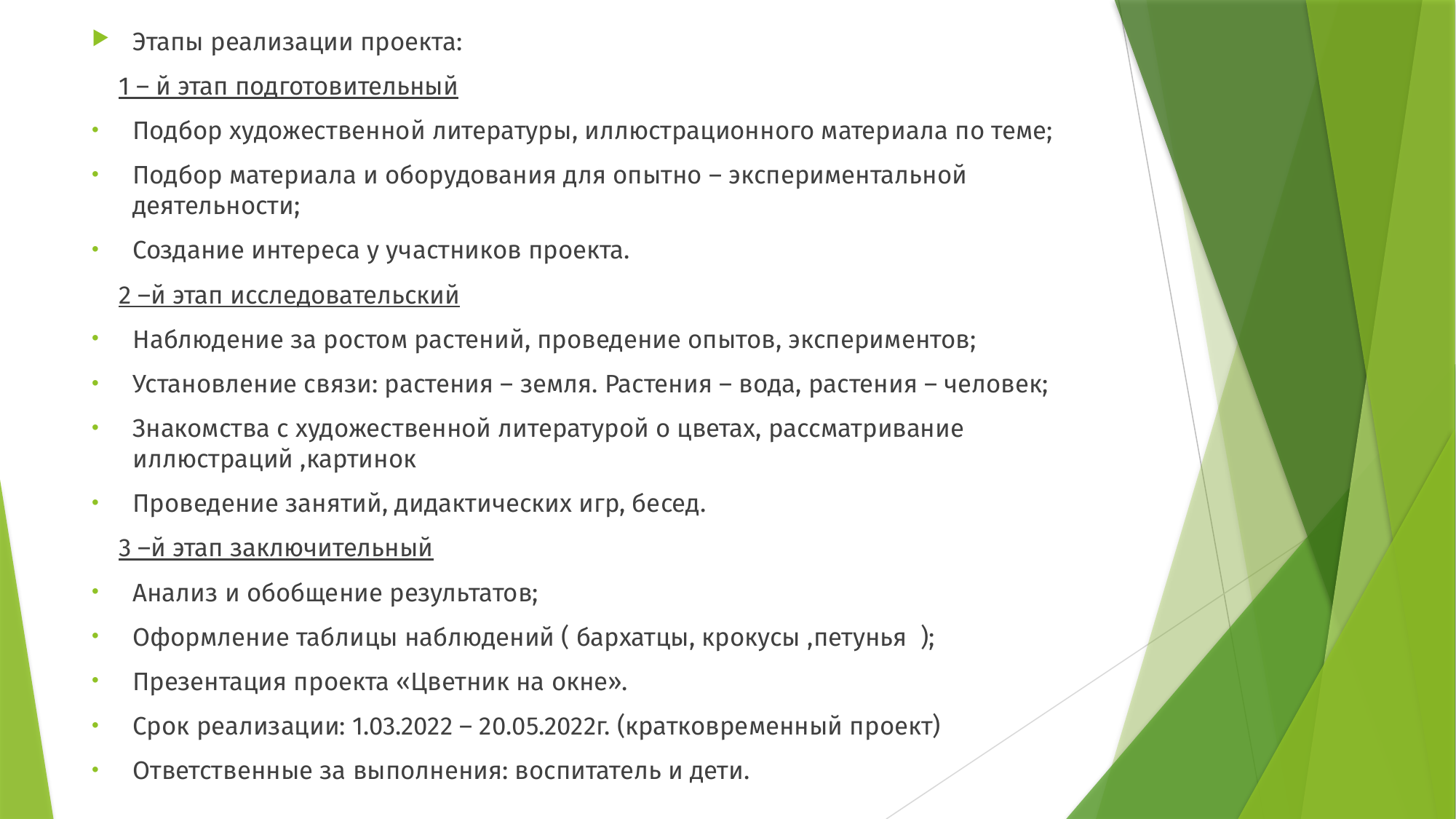

Этапы реализации проекта:
    1 – й этап подготовительный
Подбор художественной литературы, иллюстрационного материала по теме;
Подбор материала и оборудования для опытно – экспериментальной деятельности;
Создание интереса у участников проекта.
    2 –й этап исследовательский
Наблюдение за ростом растений, проведение опытов, экспериментов;
Установление связи: растения – земля. Растения – вода, растения – человек;
Знакомства с художественной литературой о цветах, рассматривание иллюстраций ,картинок
Проведение занятий, дидактических игр, бесед.
    3 –й этап заключительный
Анализ и обобщение результатов;
Оформление таблицы наблюдений ( бархатцы, крокусы ,петунья  );
Презентация проекта «Цветник на окне».
Срок реализации: 1.03.2022 – 20.05.2022г. (кратковременный проект)
Ответственные за выполнения: воспитатель и дети.